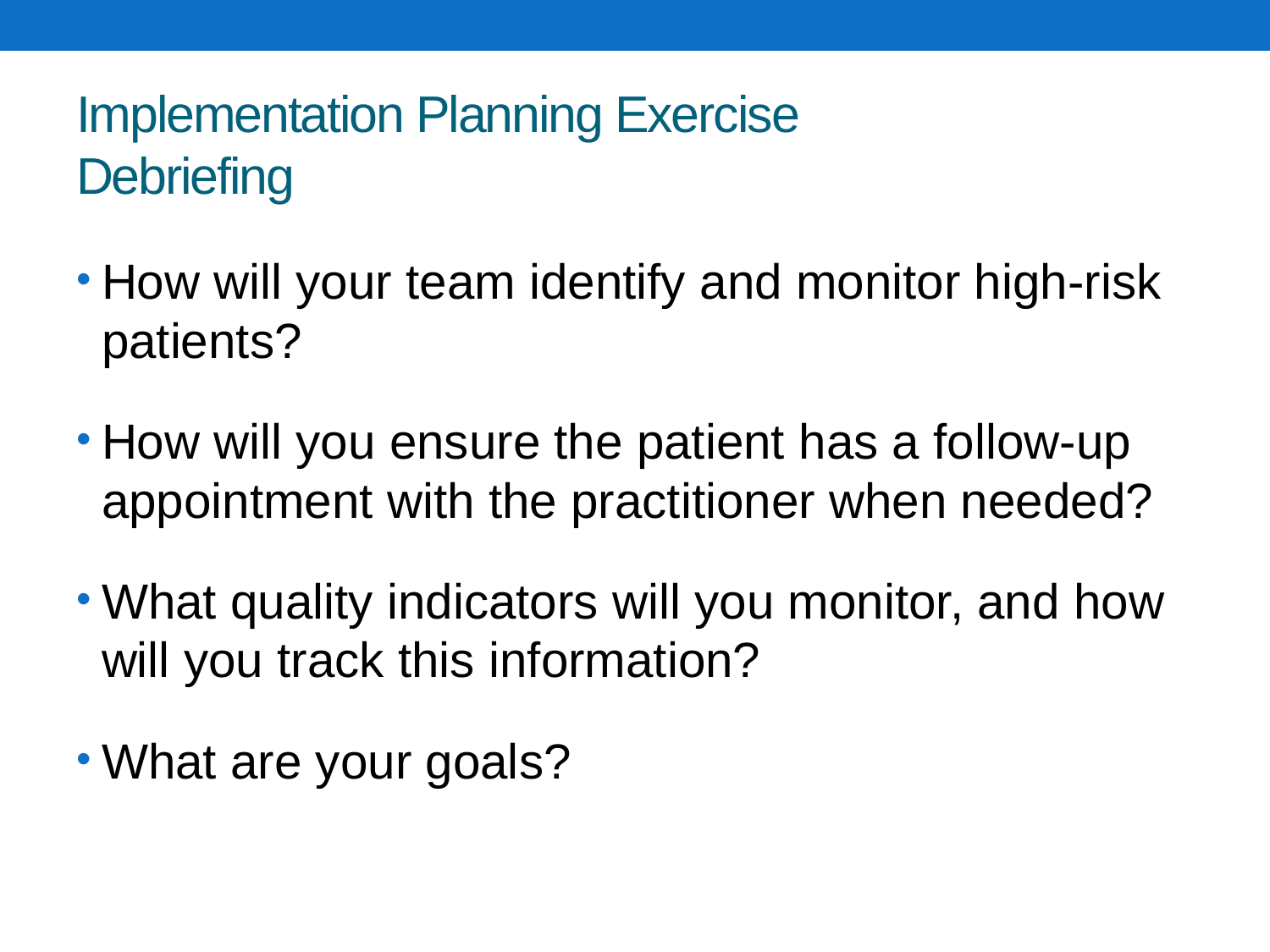

# Implementation Planning Exercise Debriefing
How will your team identify and monitor high-risk patients?
How will you ensure the patient has a follow-up appointment with the practitioner when needed?
What quality indicators will you monitor, and how will you track this information?
What are your goals?